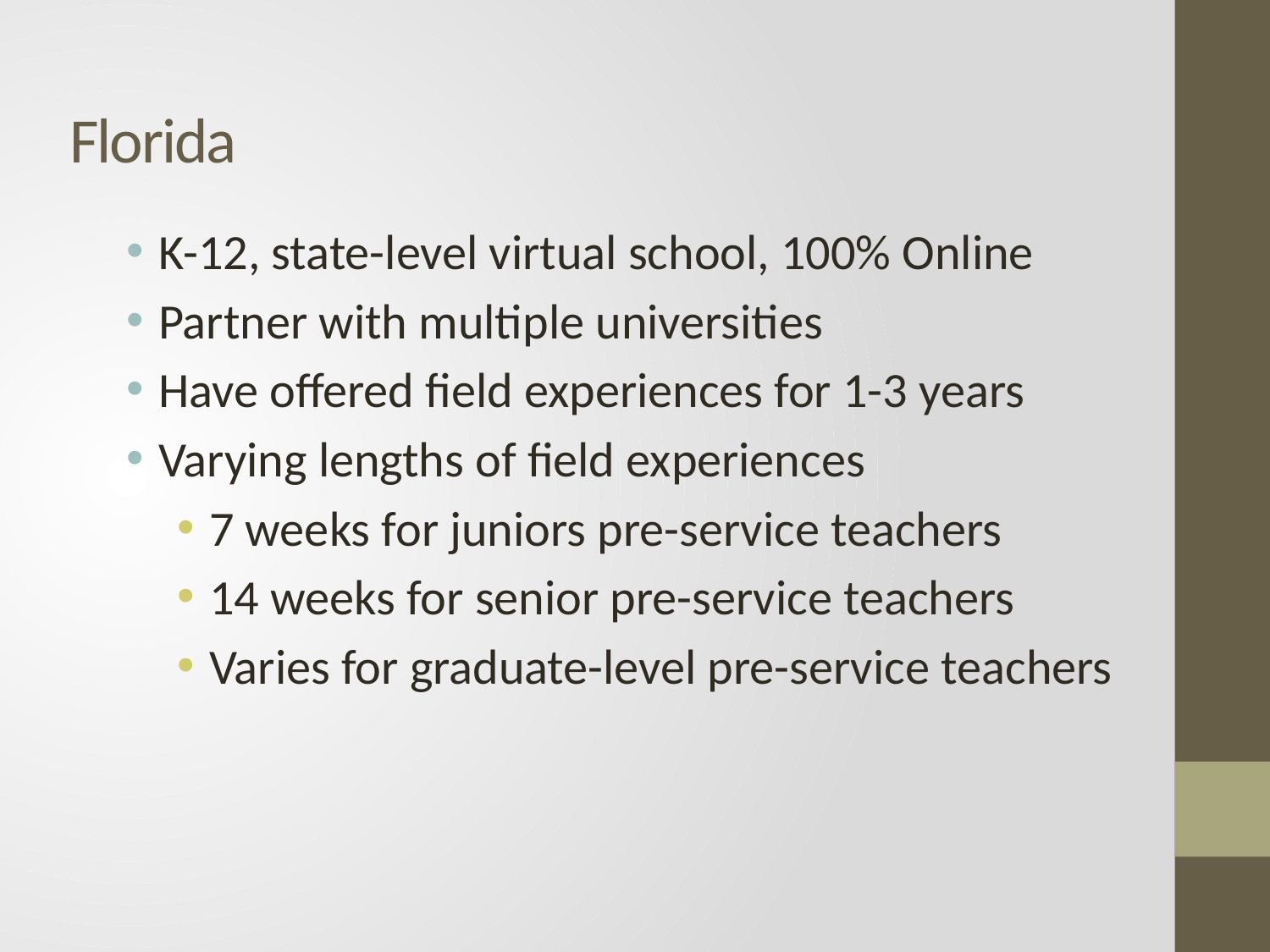

# Florida
K-12, state-level virtual school, 100% Online
Partner with multiple universities
Have offered field experiences for 1-3 years
Varying lengths of field experiences
7 weeks for juniors pre-service teachers
14 weeks for senior pre-service teachers
Varies for graduate-level pre-service teachers